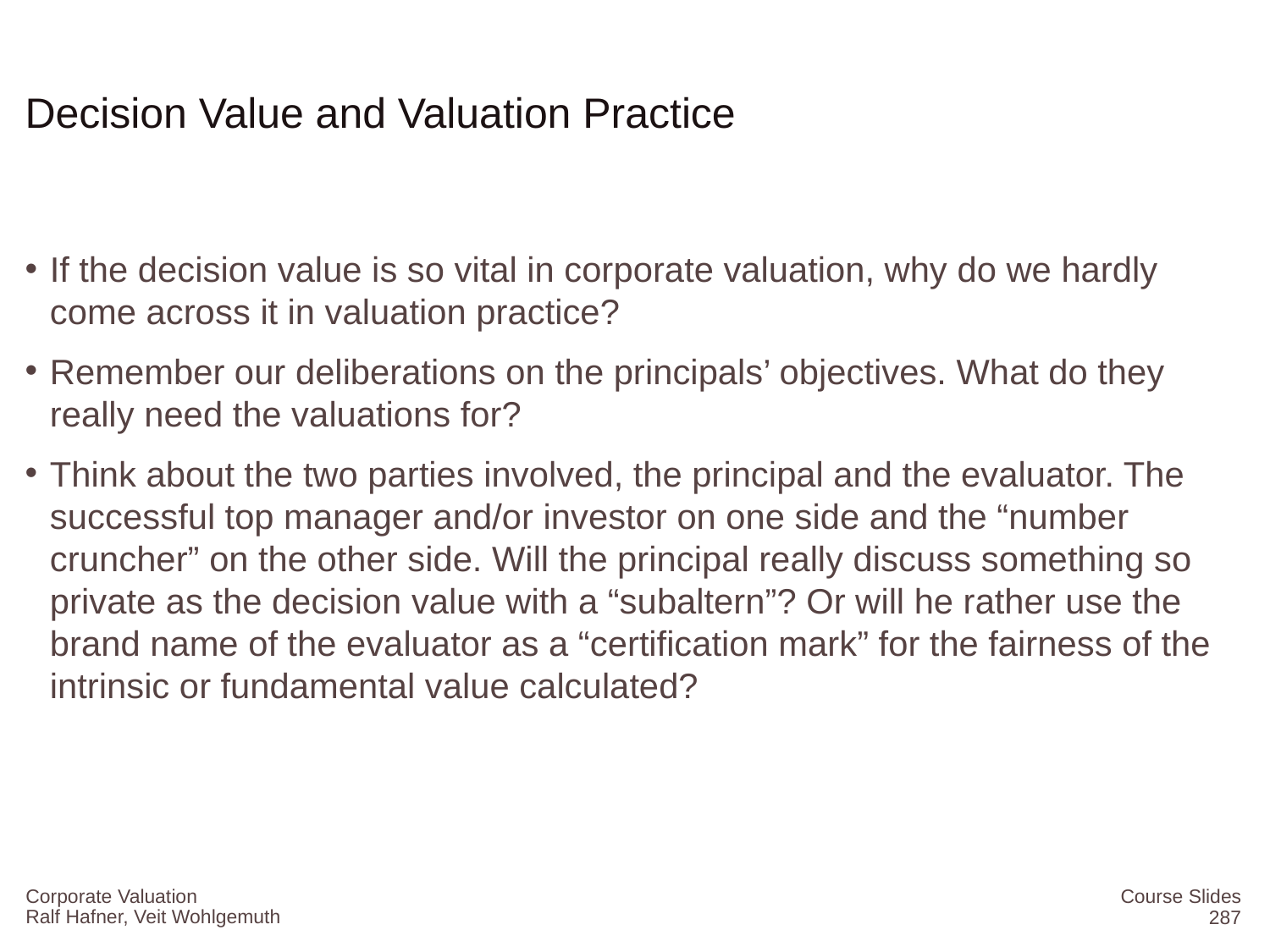

# Decision Value and Valuation Practice
If the decision value is so vital in corporate valuation, why do we hardly come across it in valuation practice?
Remember our deliberations on the principals’ objectives. What do they really need the valuations for?
Think about the two parties involved, the principal and the evaluator. The successful top manager and/or investor on one side and the “number cruncher” on the other side. Will the principal really discuss something so private as the decision value with a “subaltern”? Or will he rather use the brand name of the evaluator as a “certification mark” for the fairness of the intrinsic or fundamental value calculated?
Corporate Valuation
Course Slides
287